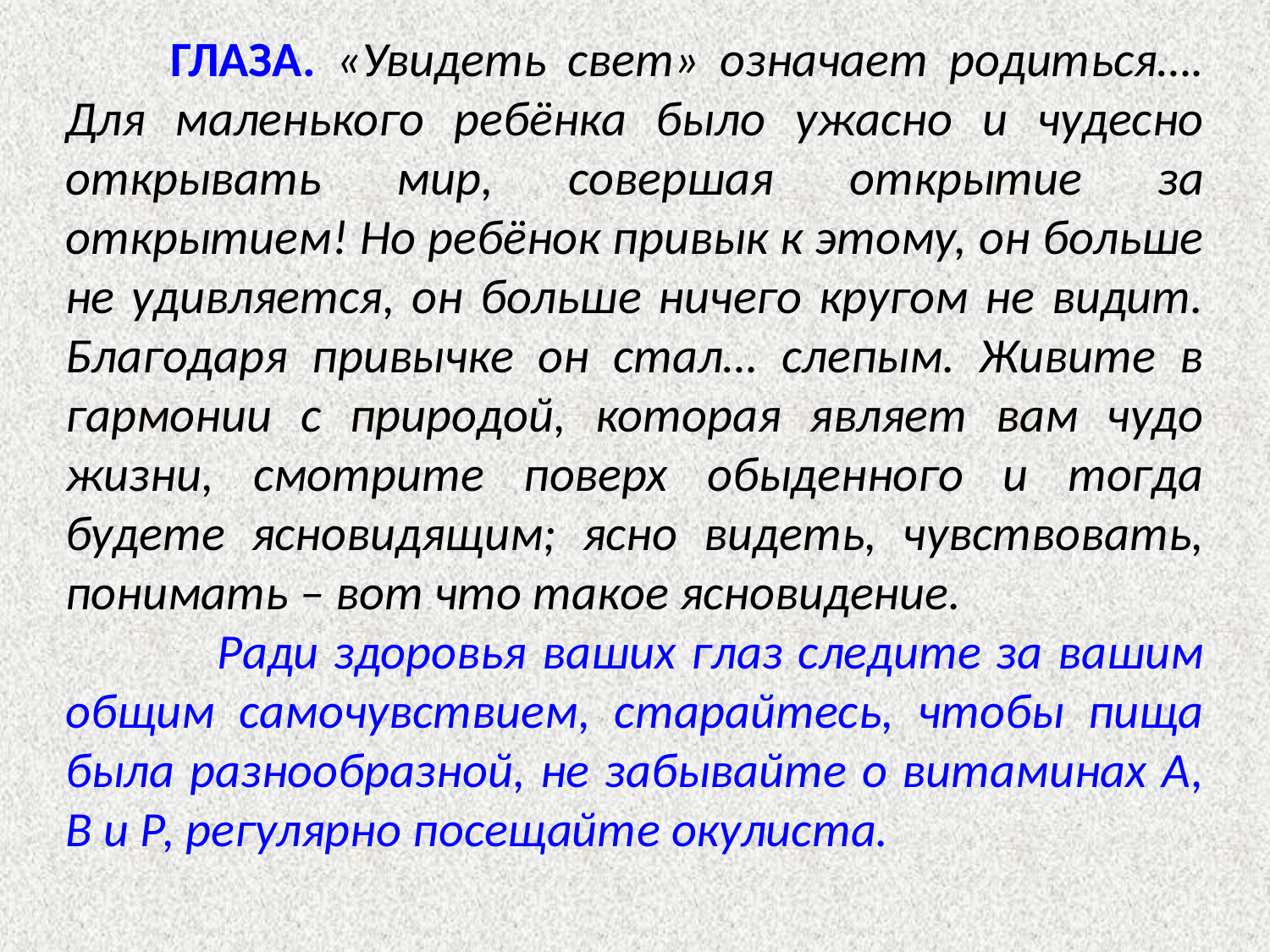

ГЛАЗА. «Увидеть свет» означает родиться…. Для маленького ребёнка было ужасно и чудесно открывать мир, совершая открытие за открытием! Но ребёнок привык к этому, он больше не удивляется, он больше ничего кругом не видит. Благодаря привычке он стал… слепым. Живите в гармонии с природой, которая являет вам чудо жизни, смотрите поверх обыденного и тогда будете ясновидящим; ясно видеть, чувствовать, понимать – вот что такое ясновидение.
          Ради здоровья ваших глаз следите за вашим общим самочувствием, старайтесь, чтобы пища была разнообразной, не забывайте о витаминах А, В и Р, регулярно посещайте окулиста.